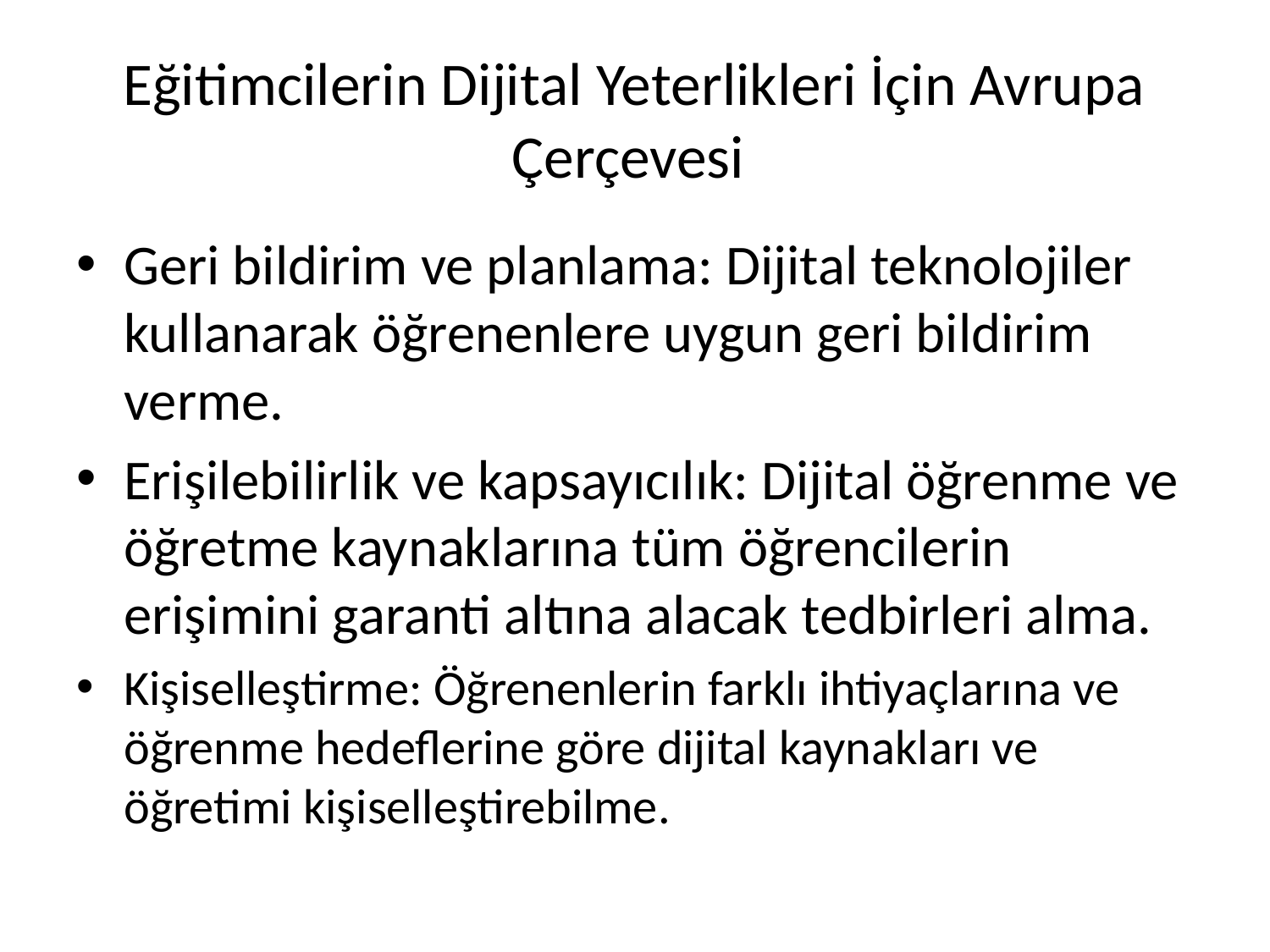

# Eğitimcilerin Dijital Yeterlikleri İçin Avrupa Çerçevesi
Geri bildirim ve planlama: Dijital teknolojiler kullanarak öğrenenlere uygun geri bildirim verme.
Erişilebilirlik ve kapsayıcılık: Dijital öğrenme ve öğretme kaynaklarına tüm öğrencilerin erişimini garanti altına alacak tedbirleri alma.
Kişiselleştirme: Öğrenenlerin farklı ihtiyaçlarına ve öğrenme hedeflerine göre dijital kaynakları ve öğretimi kişiselleştirebilme.